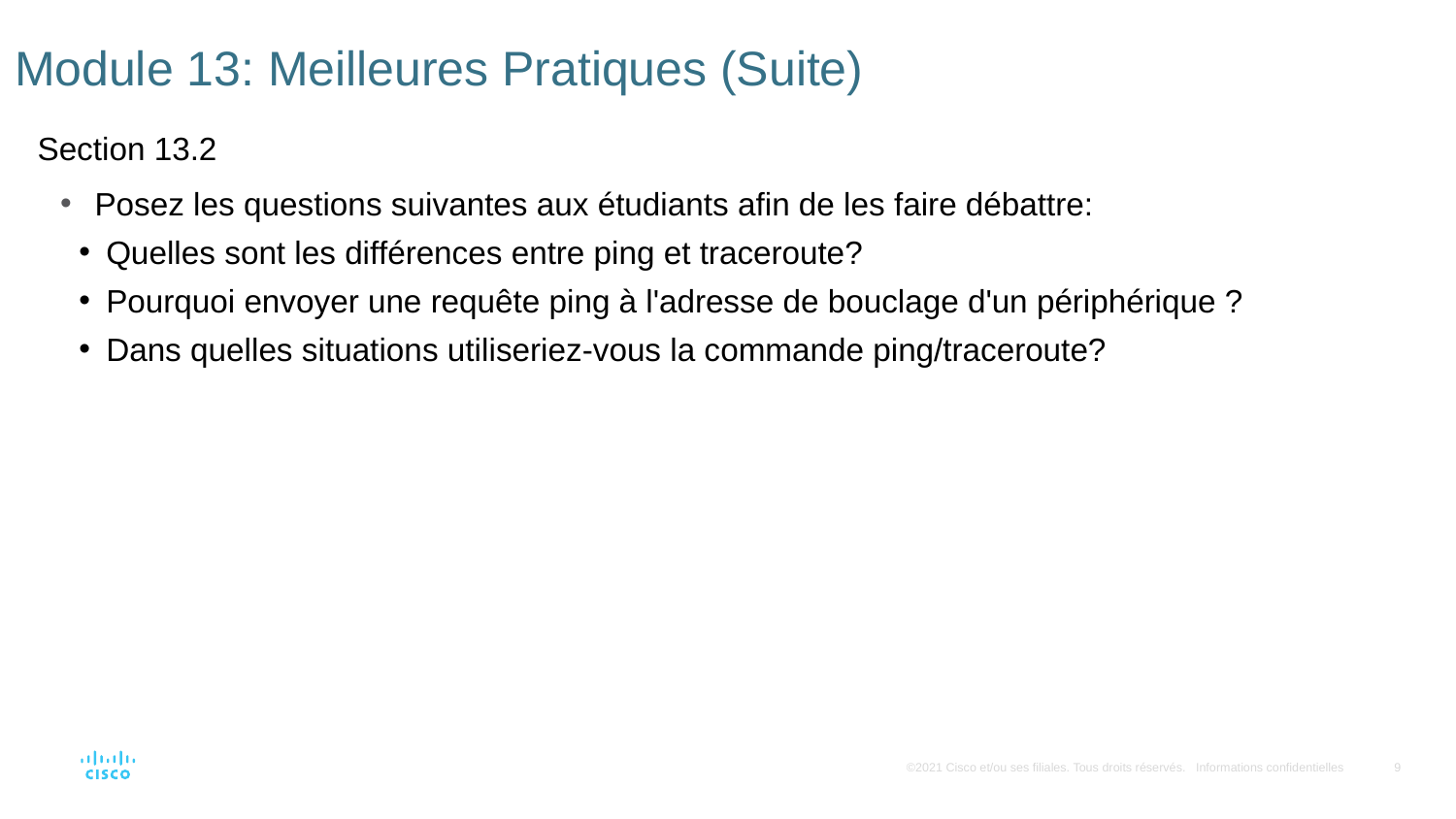

# Module 13: Meilleures Pratiques (Suite)
Section 13.2
Posez les questions suivantes aux étudiants afin de les faire débattre:
Quelles sont les différences entre ping et traceroute?
Pourquoi envoyer une requête ping à l'adresse de bouclage d'un périphérique ?
Dans quelles situations utiliseriez-vous la commande ping/traceroute?